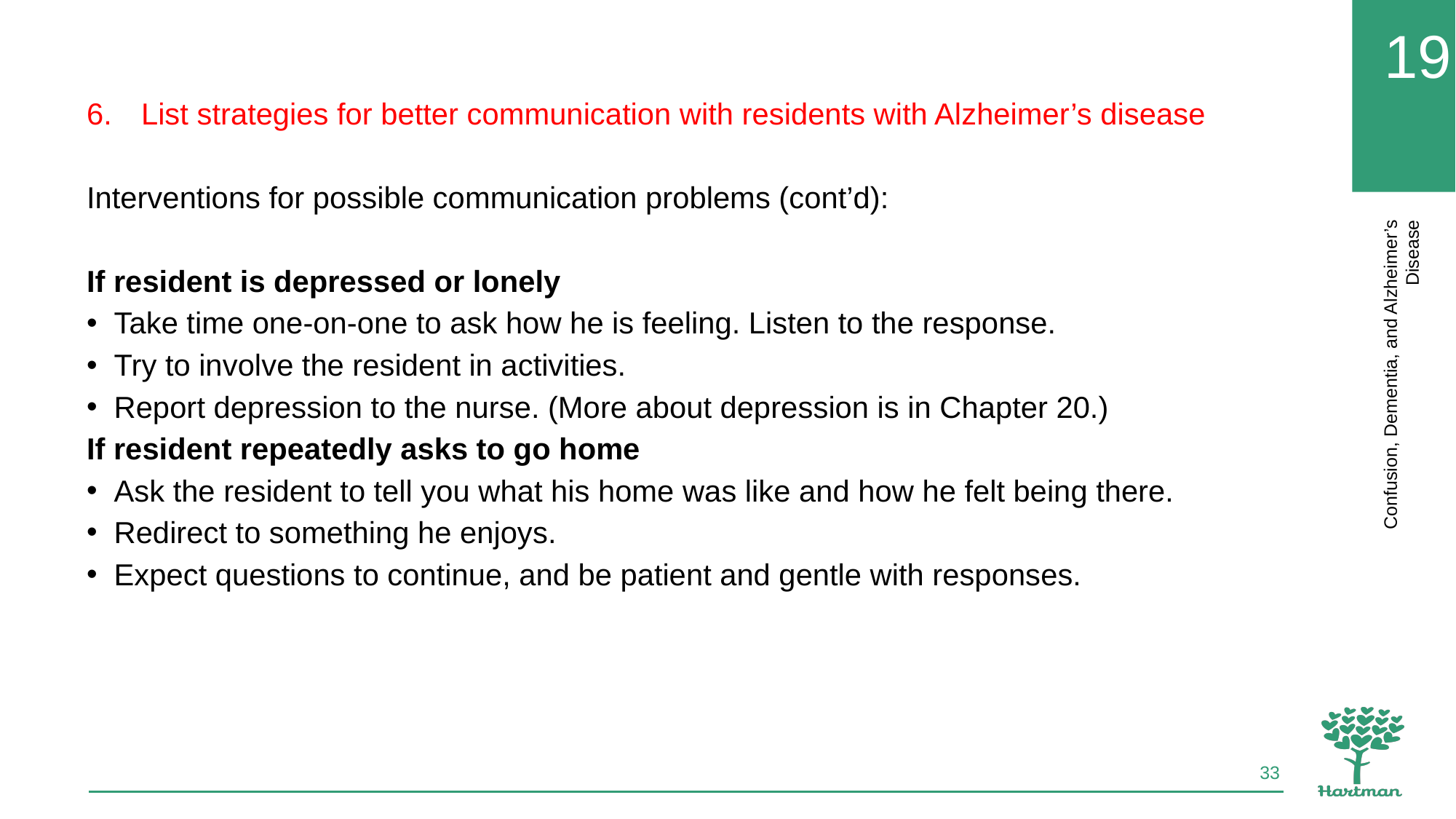

List strategies for better communication with residents with Alzheimer’s disease

Interventions for possible communication problems (cont’d):

If resident is depressed or lonely
Take time one-on-one to ask how he is feeling. Listen to the response.
Try to involve the resident in activities.
Report depression to the nurse. (More about depression is in Chapter 20.)
If resident repeatedly asks to go home
Ask the resident to tell you what his home was like and how he felt being there.
Redirect to something he enjoys.
Expect questions to continue, and be patient and gentle with responses.

33